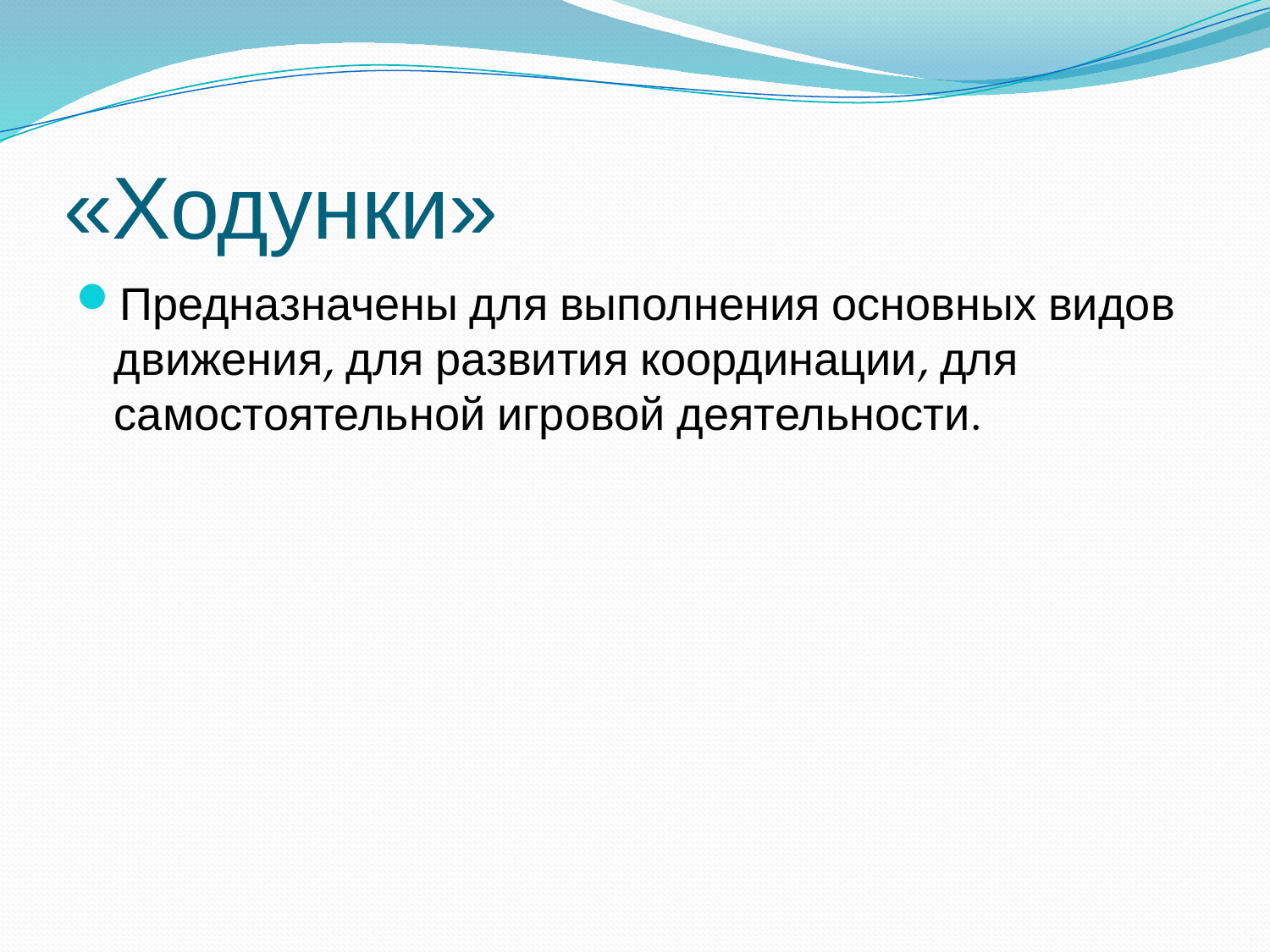

# «Ходунки»
Предназначены для выполнения основных видов движения, для развития координации, для самостоятельной игровой деятельности.